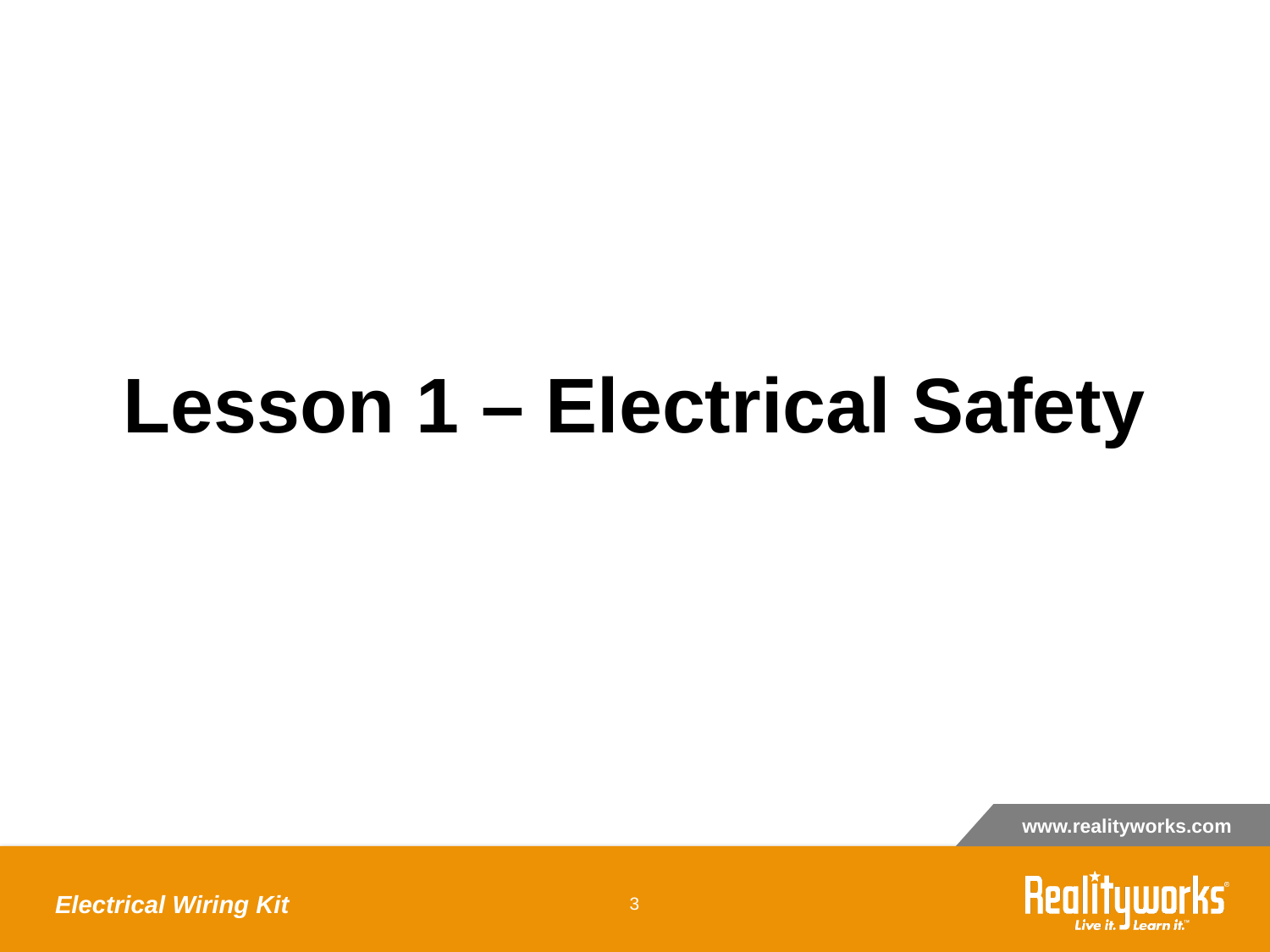

# Lesson 1 – Electrical Safety
Electrical Wiring Kit
3